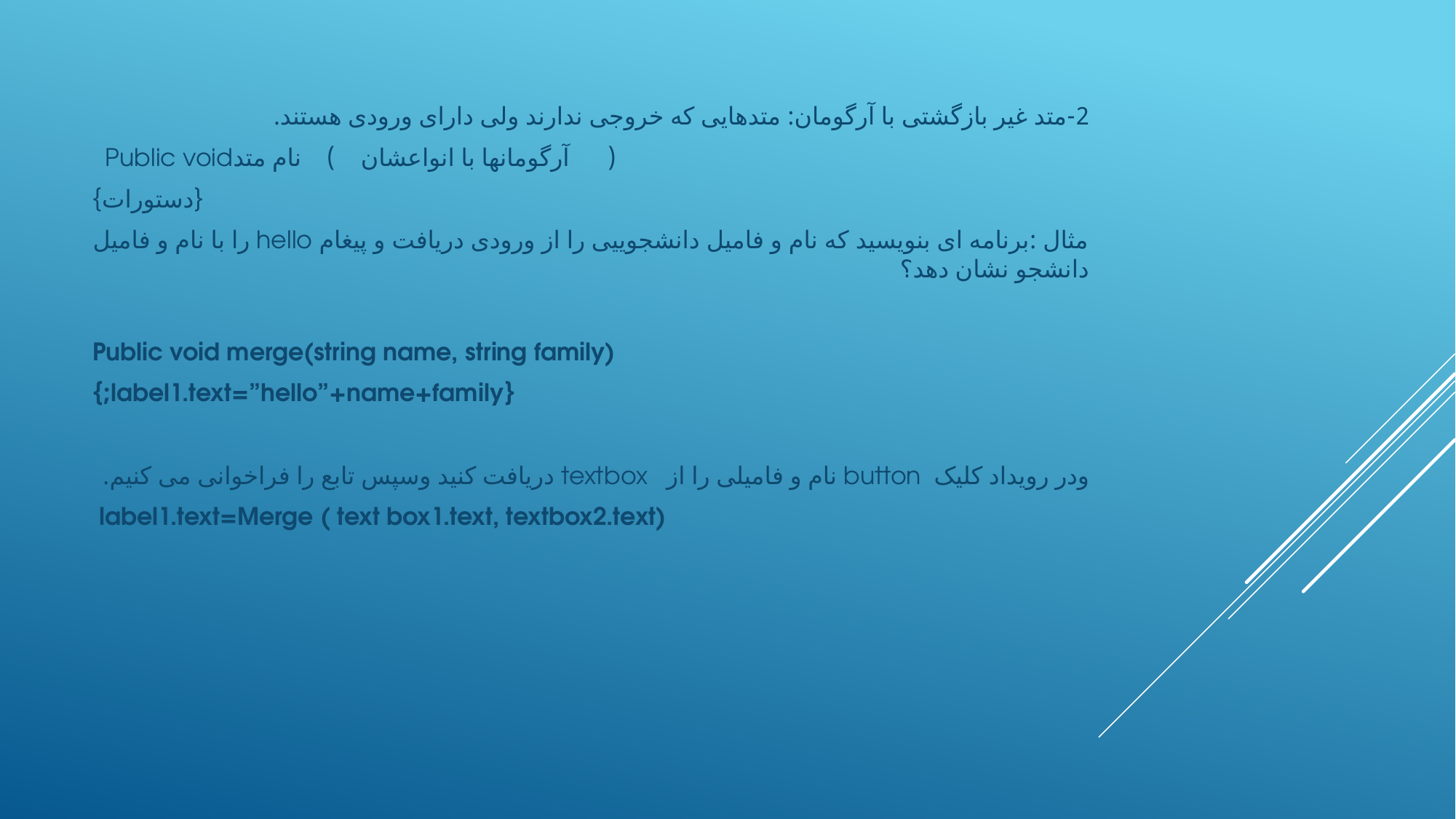

2-متد غیر بازگشتی با آرگومان: متدهایی که خروجی ندارند ولی دارای ورودی هستند.
 (      آرگومانها با انواعشان    )    نام متد	Public void
{دستورات}
مثال :برنامه ای بنویسید که نام و فامیل دانشجوییی را از ورودی دریافت و پیغام hello را با نام و فامیل دانشجو نشان دهد؟

 Public void merge(string name, string family)
{label1.text=”hello”+name+family;}

ودر رویداد کلیک  button نام و فامیلی را از   textbox دریافت کنید وسپس تابع را فراخوانی می کنیم.
 label1.text=Merge ( text box1.text, textbox2.text)